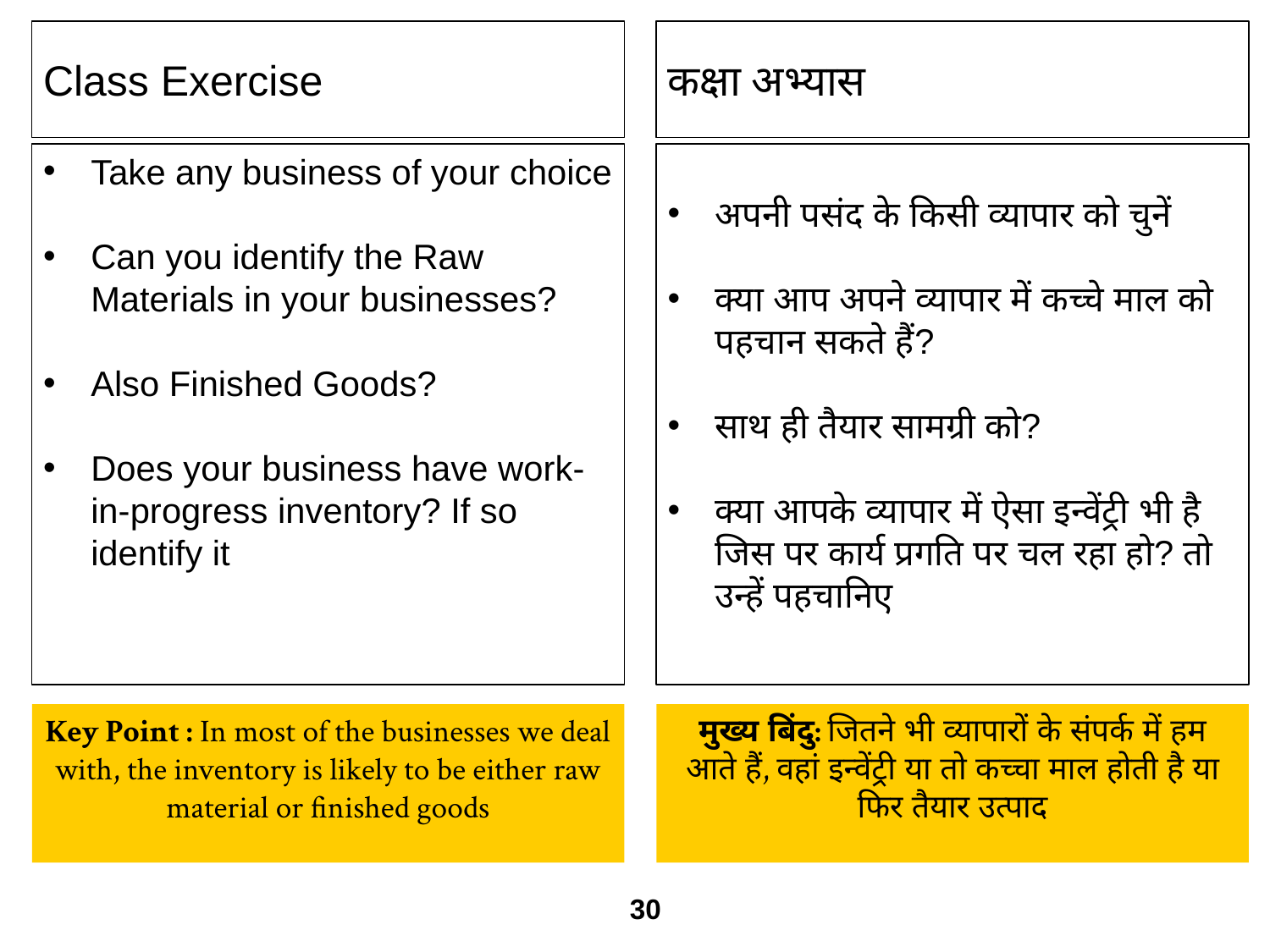

Class Exercise
कक्षा अभ्यास
Take any business of your choice

Can you identify the Raw Materials in your businesses?

Also Finished Goods?

Does your business have work-in-progress inventory? If so identify it

अपनी पसंद के किसी व्यापार को चुनें

क्या आप अपने व्यापार में कच्चे माल को पहचान सकते हैं?

साथ ही तैयार सामग्री को?

क्या आपके व्यापार में ऐसा इन्वेंट्री भी है जिस पर कार्य प्रगति पर चल रहा हो? तो उन्हें पहचानिए

Key Point : In most of the businesses we deal with, the inventory is likely to be either raw material or finished goods
मुख्य बिंदु: जितने भी व्यापारों के संपर्क में हम आते हैं, वहां इन्वेंट्री या तो कच्चा माल होती है या फिर तैयार उत्पाद
30